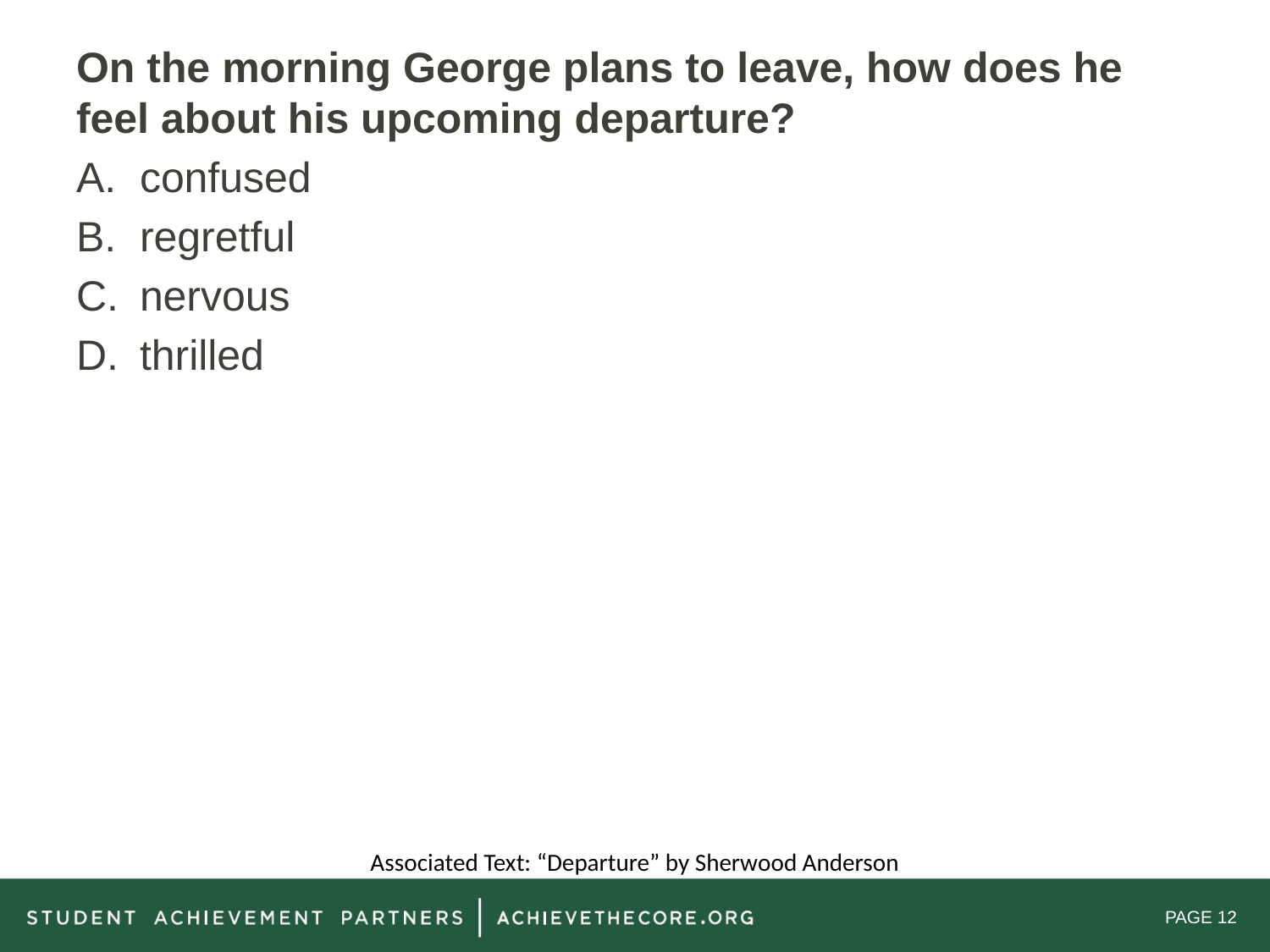

On the morning George plans to leave, how does he feel about his upcoming departure?
confused
regretful
nervous
thrilled
Associated Text: “Departure” by Sherwood Anderson